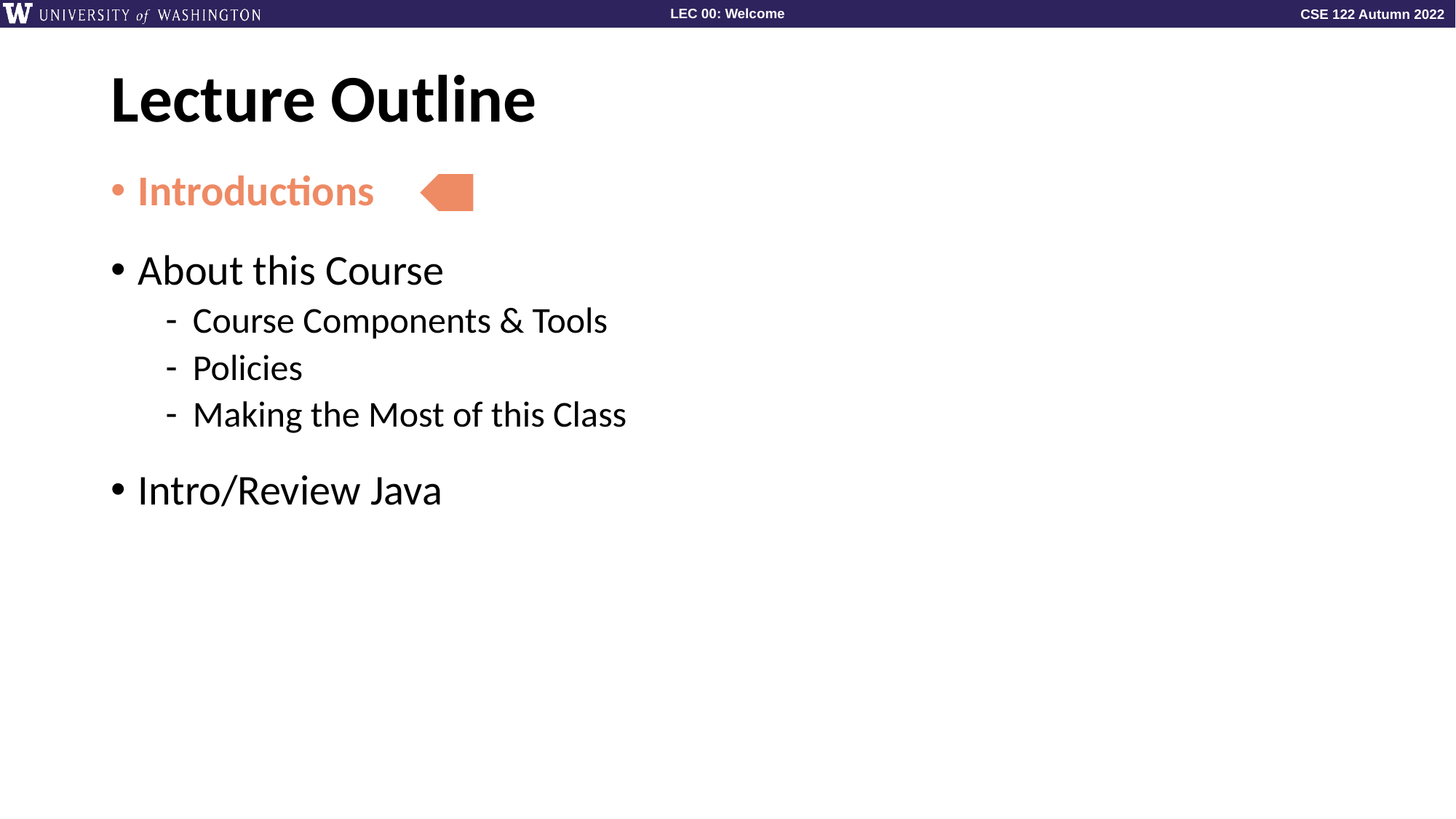

# Lecture Outline
Introductions
About this Course
Course Components & Tools
Policies
Making the Most of this Class
Intro/Review Java